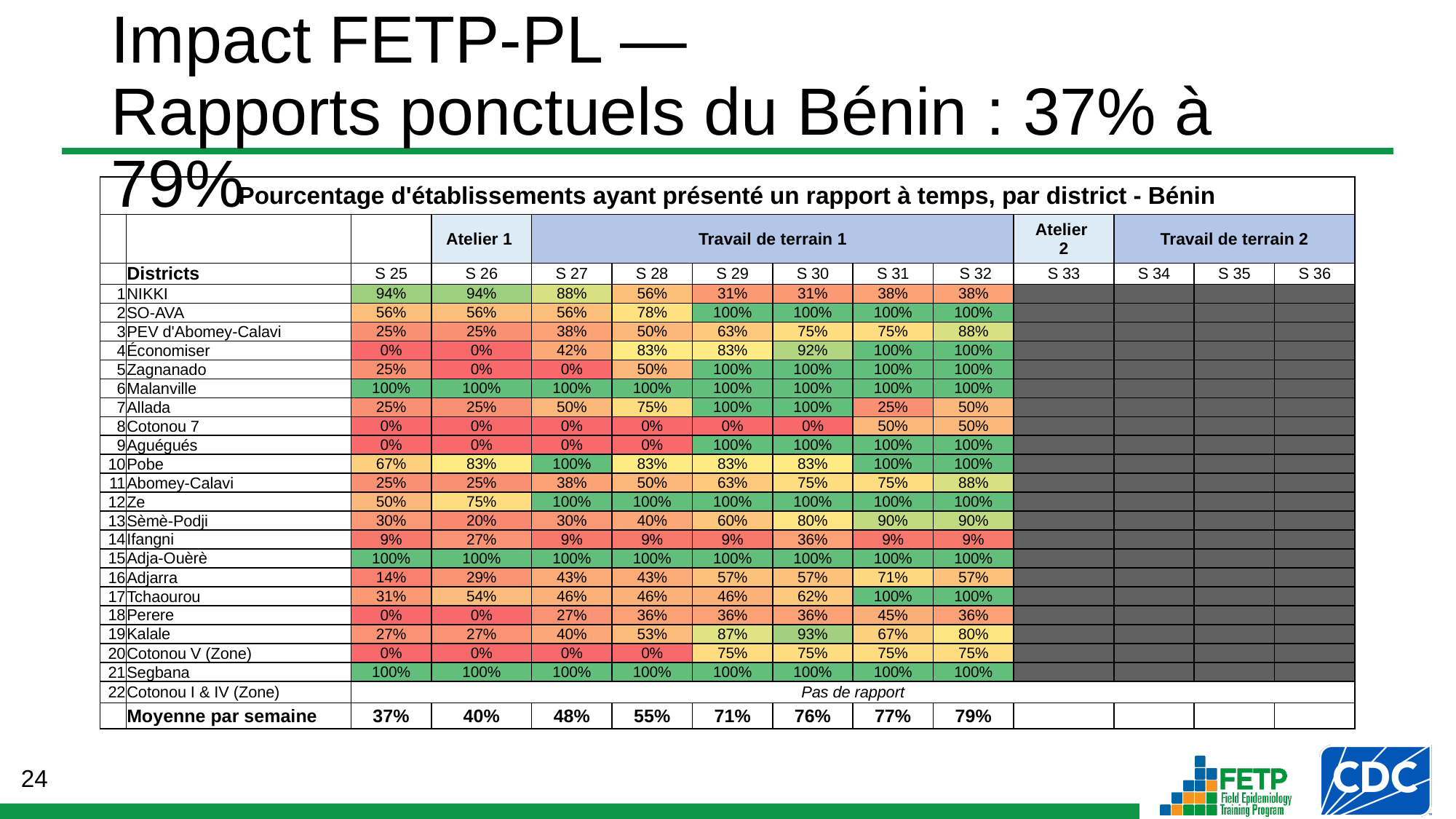

# Impact FETP-PL — Rapports ponctuels du Bénin : 37% à 79%
| Pourcentage d'établissements ayant présenté un rapport à temps, par district - Bénin |  |  |  |  |  |  |  |  |  |  |  |  |  |
| --- | --- | --- | --- | --- | --- | --- | --- | --- | --- | --- | --- | --- | --- |
|  |  |  | Atelier 1 | Travail de terrain 1 |  |  |  |  |  | Atelier 2 | Travail de terrain 2 |  |  |
|  | Districts | S 25 | S 26 | S 27 | S 28 | S 29 | S 30 | S 31 | S 32 | S 33 | S 34 | S 35 | S 36 |
| 1 | NIKKI | 94% | 94% | 88% | 56% | 31% | 31% | 38% | 38% |  |  |  |  |
| 2 | SO-AVA | 56% | 56% | 56% | 78% | 100% | 100% | 100% | 100% |  |  |  |  |
| 3 | PEV d'Abomey-Calavi | 25% | 25% | 38% | 50% | 63% | 75% | 75% | 88% |  |  |  |  |
| 4 | Économiser | 0% | 0% | 42% | 83% | 83% | 92% | 100% | 100% |  |  |  |  |
| 5 | Zagnanado | 25% | 0% | 0% | 50% | 100% | 100% | 100% | 100% |  |  |  |  |
| 6 | Malanville | 100% | 100% | 100% | 100% | 100% | 100% | 100% | 100% |  |  |  |  |
| 7 | Allada | 25% | 25% | 50% | 75% | 100% | 100% | 25% | 50% |  |  |  |  |
| 8 | Cotonou 7 | 0% | 0% | 0% | 0% | 0% | 0% | 50% | 50% |  |  |  |  |
| 9 | Aguégués | 0% | 0% | 0% | 0% | 100% | 100% | 100% | 100% |  |  |  |  |
| 10 | Pobe | 67% | 83% | 100% | 83% | 83% | 83% | 100% | 100% |  |  |  |  |
| 11 | Abomey-Calavi | 25% | 25% | 38% | 50% | 63% | 75% | 75% | 88% |  |  |  |  |
| 12 | Ze | 50% | 75% | 100% | 100% | 100% | 100% | 100% | 100% |  |  |  |  |
| 13 | Sèmè-Podji | 30% | 20% | 30% | 40% | 60% | 80% | 90% | 90% |  |  |  |  |
| 14 | Ifangni | 9% | 27% | 9% | 9% | 9% | 36% | 9% | 9% |  |  |  |  |
| 15 | Adja-Ouèrè | 100% | 100% | 100% | 100% | 100% | 100% | 100% | 100% |  |  |  |  |
| 16 | Adjarra | 14% | 29% | 43% | 43% | 57% | 57% | 71% | 57% |  |  |  |  |
| 17 | Tchaourou | 31% | 54% | 46% | 46% | 46% | 62% | 100% | 100% |  |  |  |  |
| 18 | Perere | 0% | 0% | 27% | 36% | 36% | 36% | 45% | 36% |  |  |  |  |
| 19 | Kalale | 27% | 27% | 40% | 53% | 87% | 93% | 67% | 80% |  |  |  |  |
| 20 | Cotonou V (Zone) | 0% | 0% | 0% | 0% | 75% | 75% | 75% | 75% |  |  |  |  |
| 21 | Segbana | 100% | 100% | 100% | 100% | 100% | 100% | 100% | 100% |  |  |  |  |
| 22 | Cotonou I & IV (Zone) | Pas de rapport |  |  |  |  |  |  |  |  |  |  |  |
|  | Moyenne par semaine | 37% | 40% | 48% | 55% | 71% | 76% | 77% | 79% |  |  |  |  |